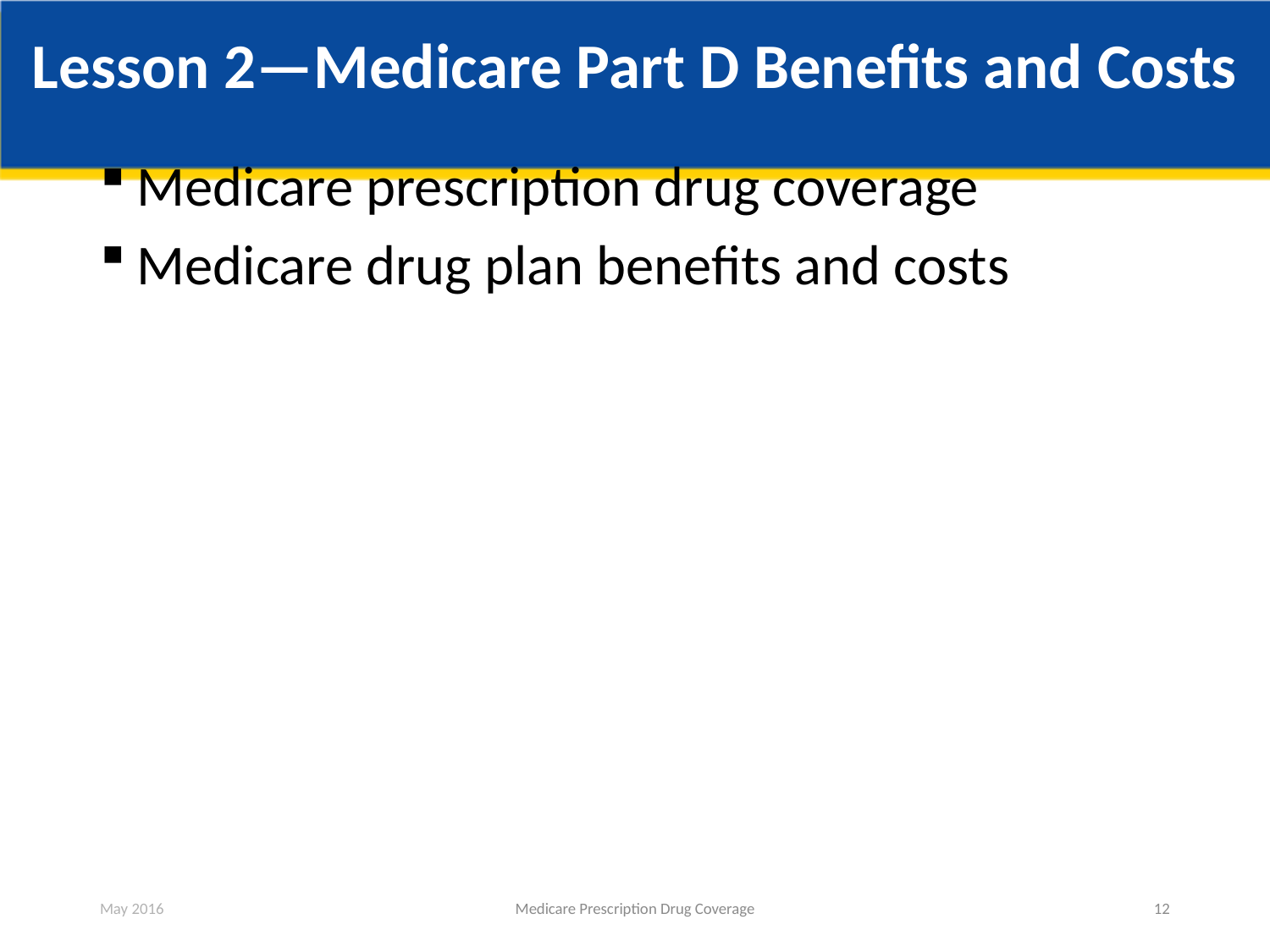

# Lesson 2—Medicare Part D Benefits and Costs
Medicare prescription drug coverage
Medicare drug plan benefits and costs
May 2016
Medicare Prescription Drug Coverage
12